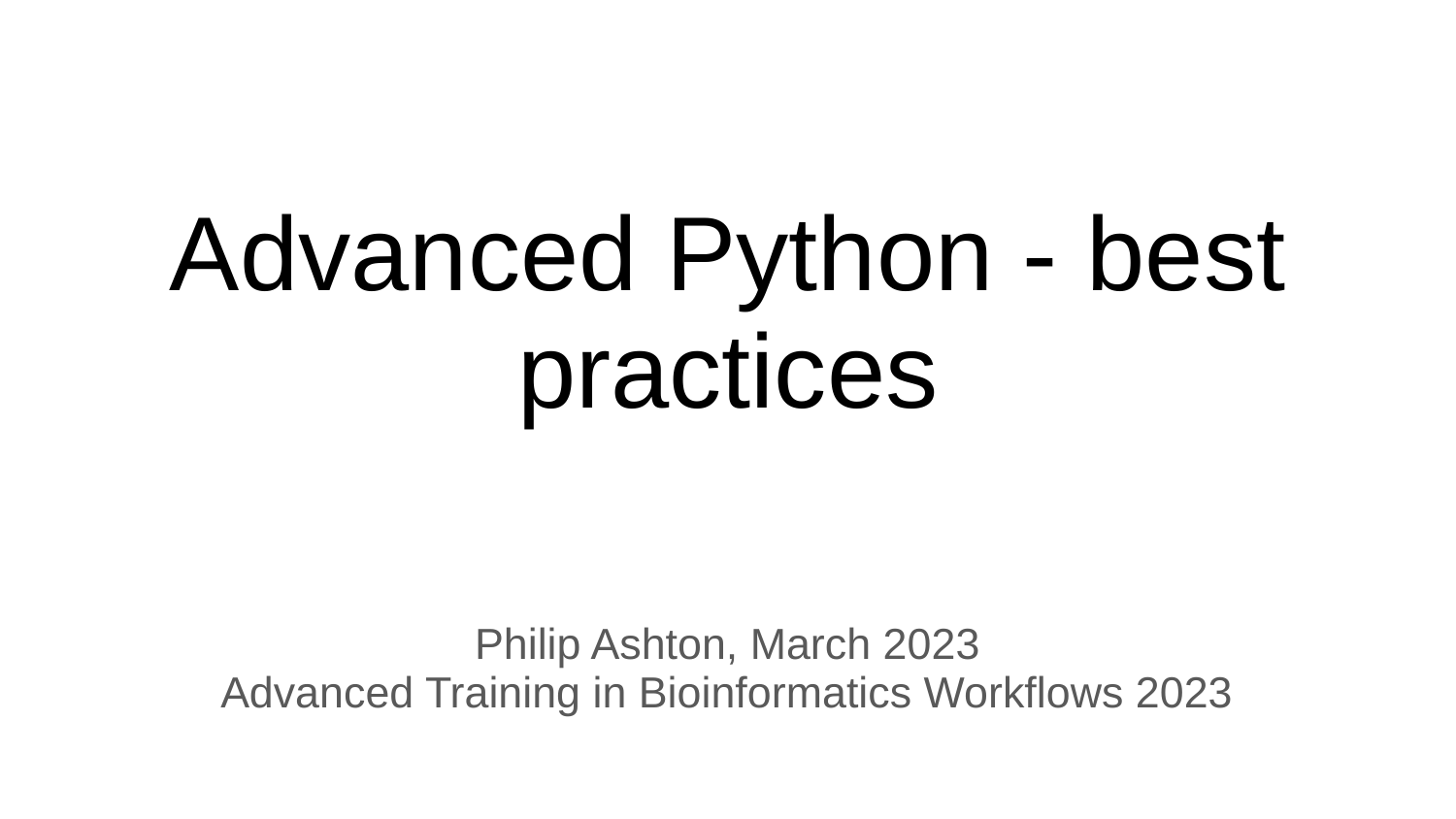

# Advanced Python - best practices
Philip Ashton, March 2023
Advanced Training in Bioinformatics Workflows 2023